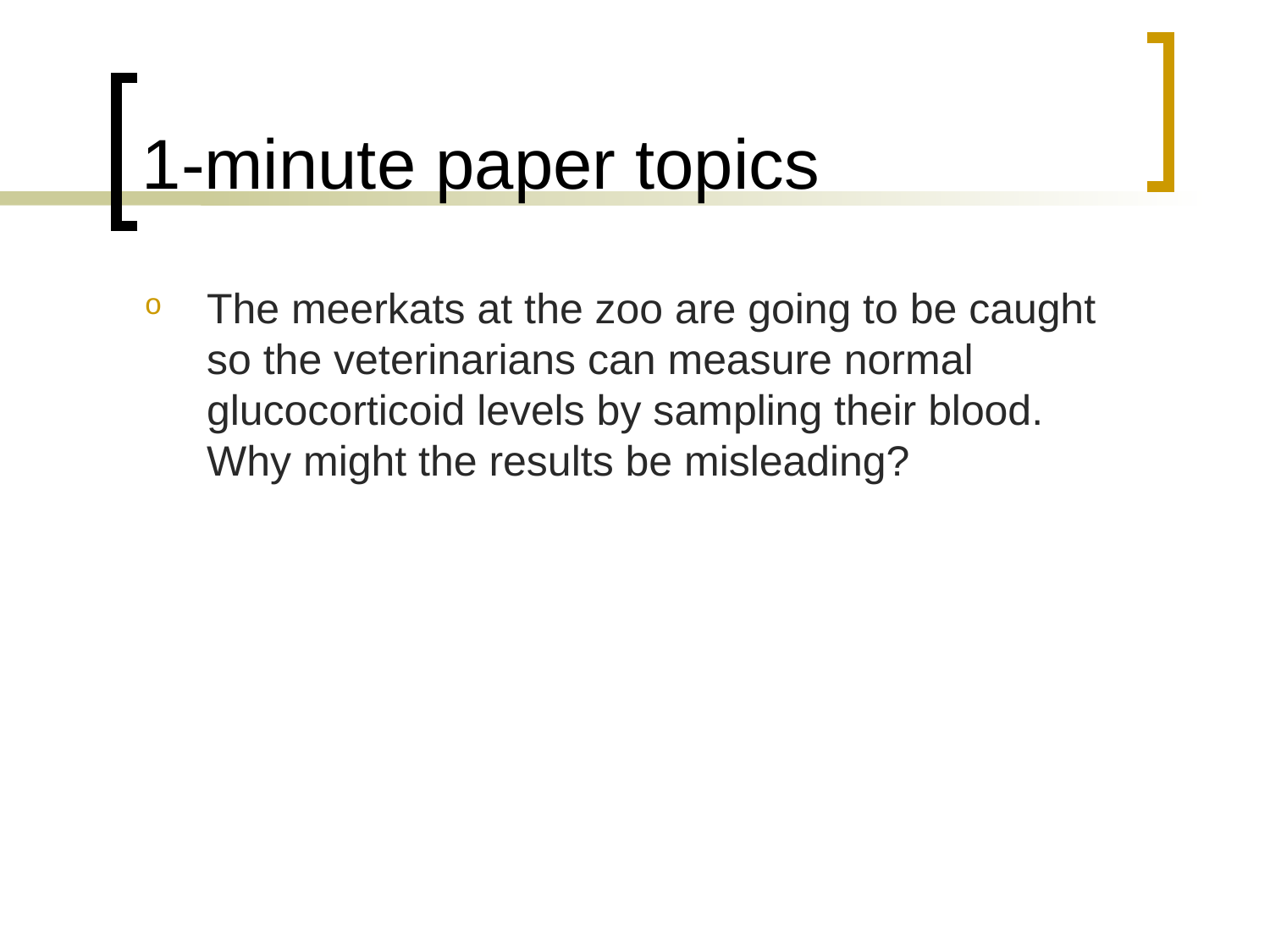

# 1-minute paper topics
The meerkats at the zoo are going to be caught so the veterinarians can measure normal glucocorticoid levels by sampling their blood. Why might the results be misleading?